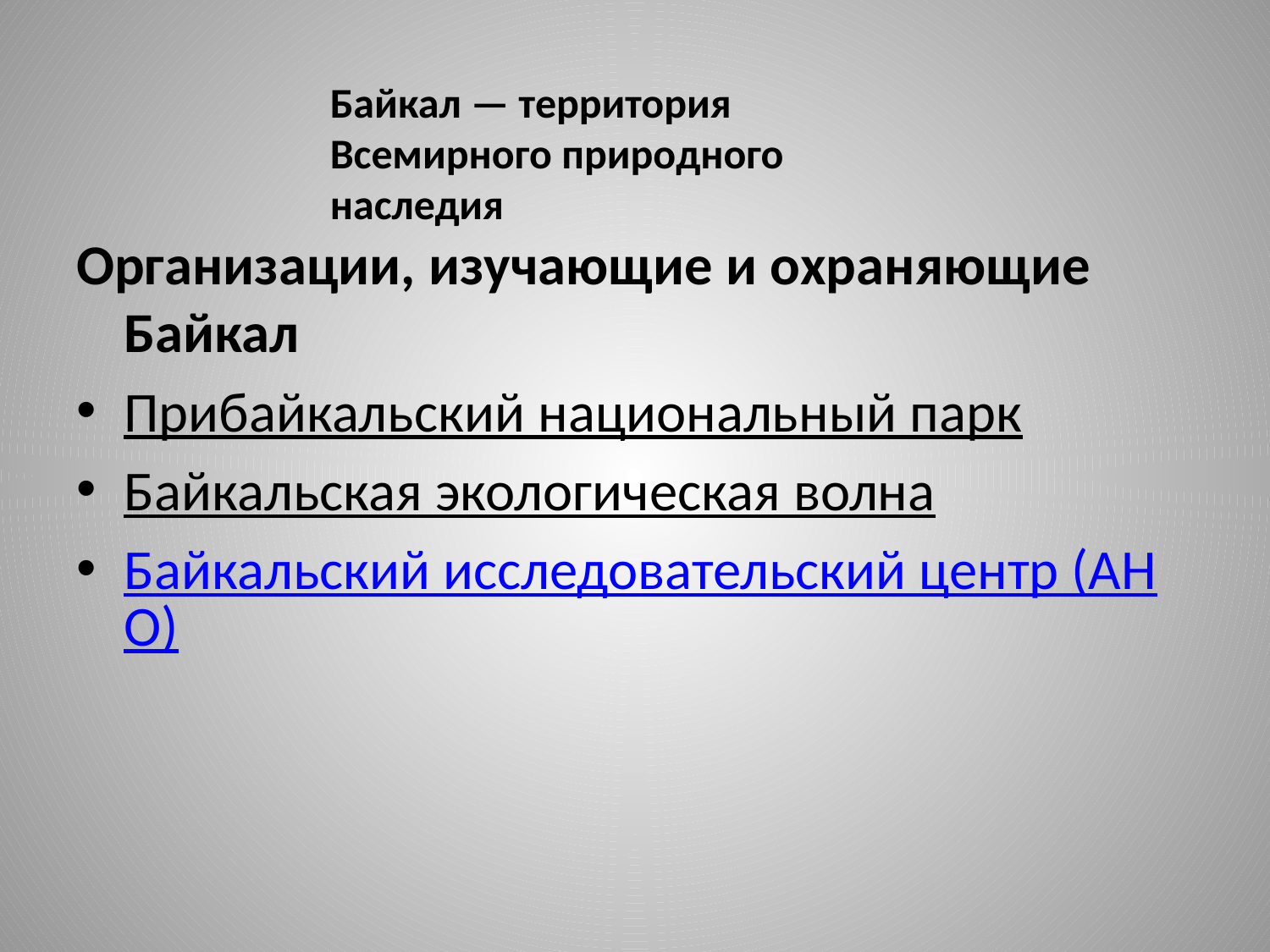

Байкал — территория Всемирного природного наследия
Организации, изучающие и охраняющие Байкал
Прибайкальский национальный парк
Байкальская экологическая волна
Байкальский исследовательский центр (АНО)